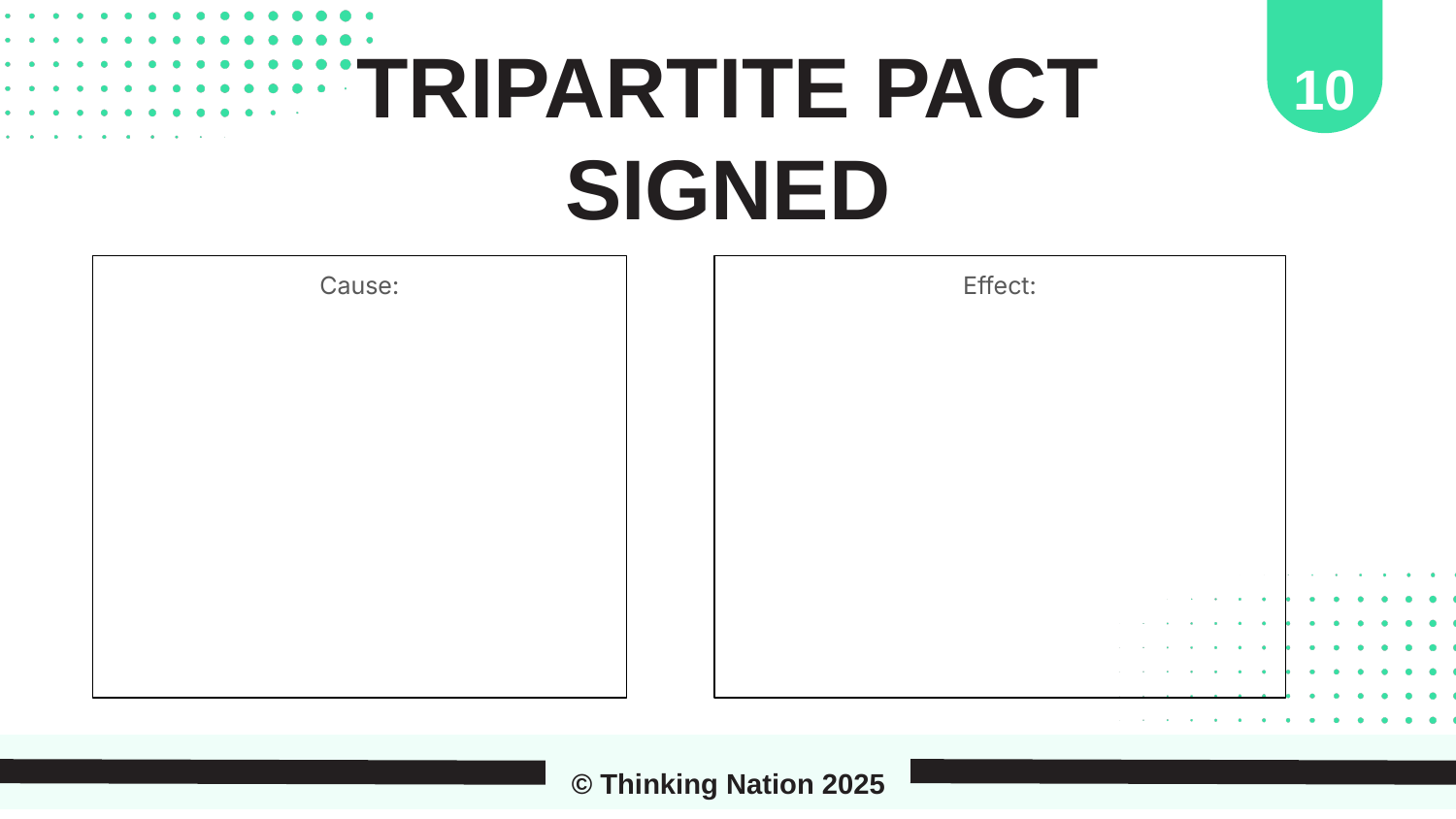

10
TRIPARTITE PACT SIGNED
Cause:

Effect:

© Thinking Nation 2025